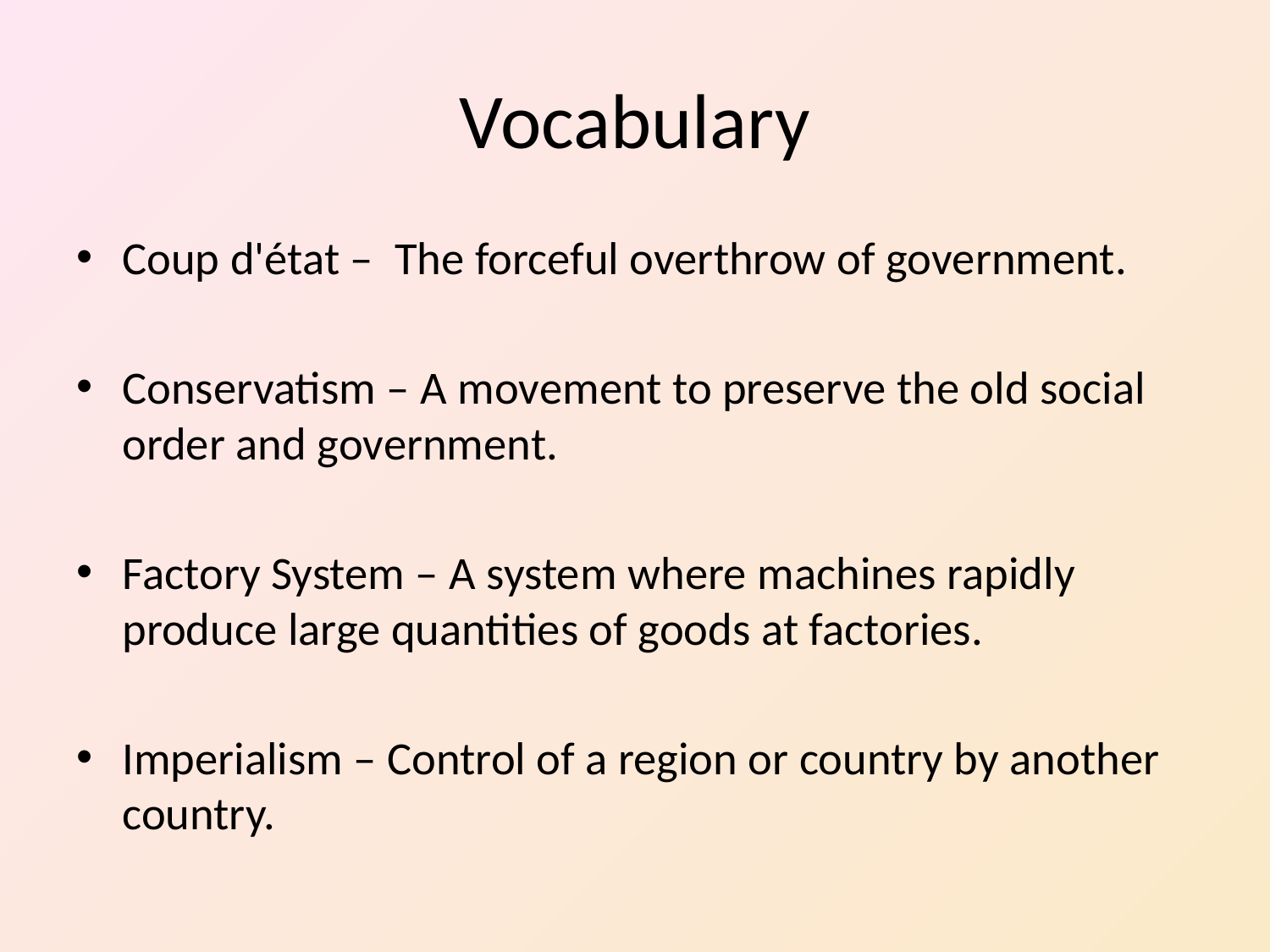

# Vocabulary
Coup d'état –  The forceful overthrow of government.

Conservatism – A movement to preserve the old social order and government.

Factory System – A system where machines rapidly produce large quantities of goods at factories.

Imperialism – Control of a region or country by another country.